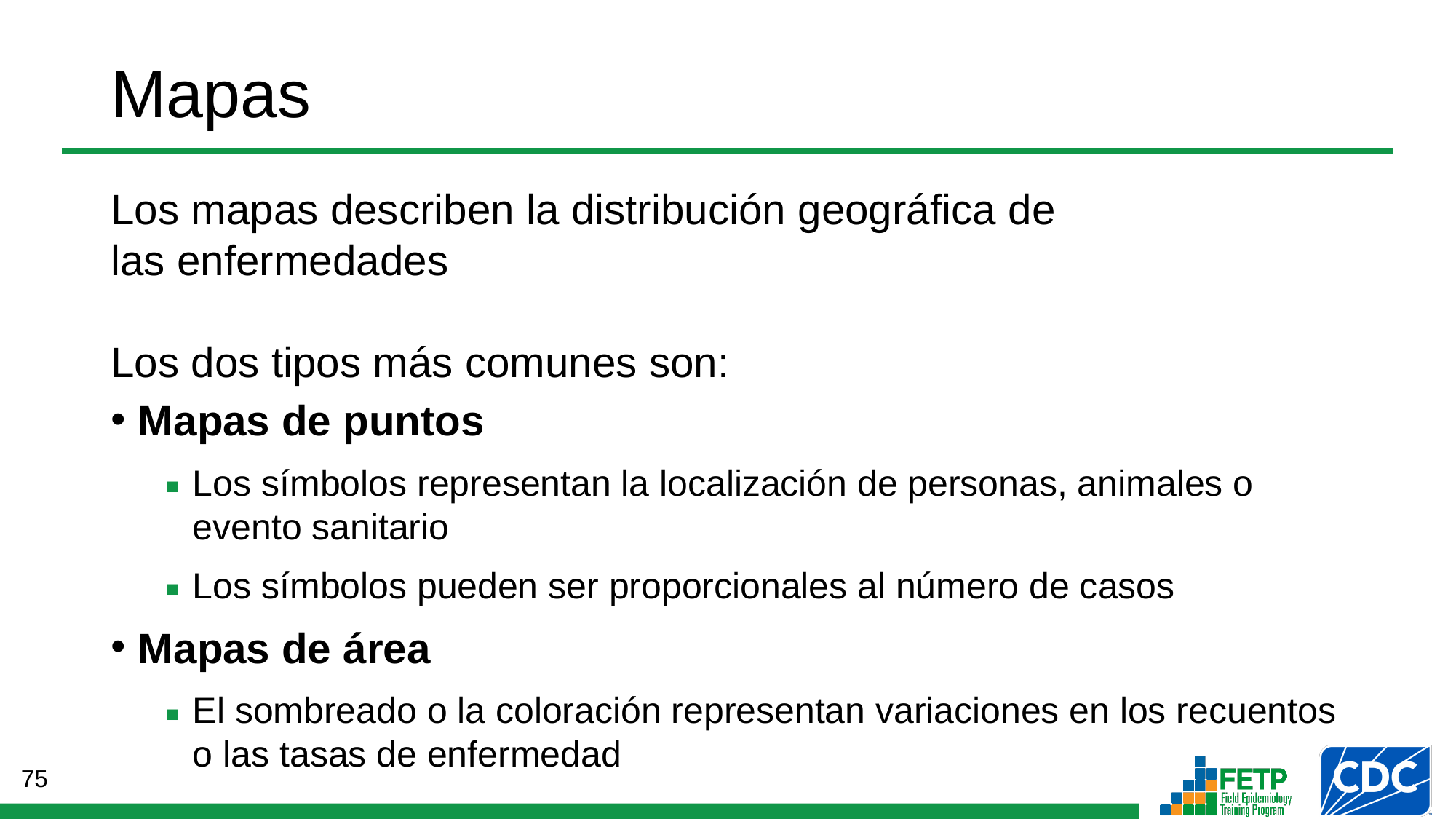

# Mapas
Los mapas describen la distribución geográfica de
las enfermedades

Los dos tipos más comunes son:
Mapas de puntos
Los símbolos representan la localización de personas, animales o
evento sanitario
Los símbolos pueden ser proporcionales al número de casos
Mapas de área
El sombreado o la coloración representan variaciones en los recuentos o las tasas de enfermedad